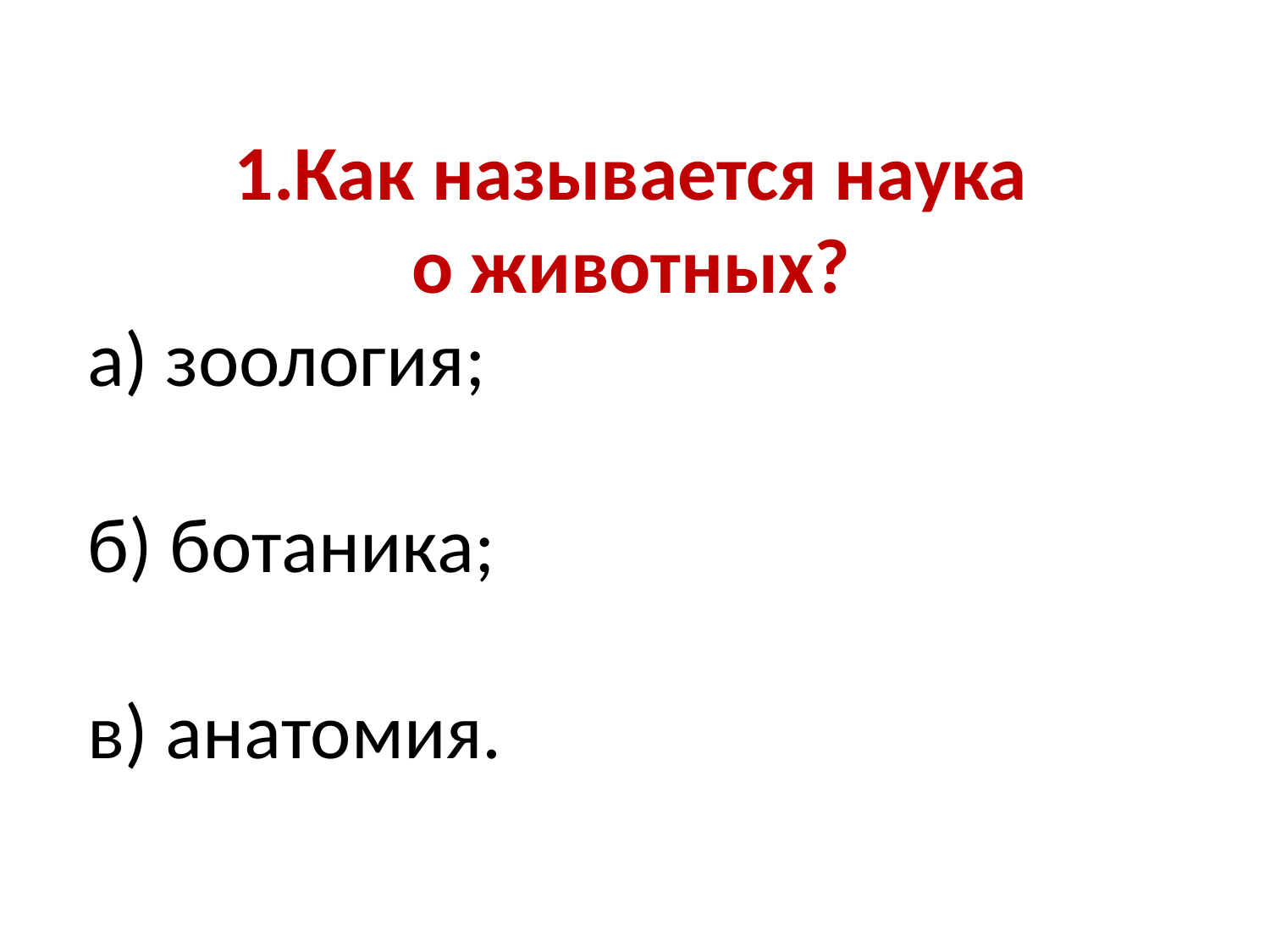

1.Как называется наука
о животных?
а) зоология;

б) ботаника;

в) анатомия.